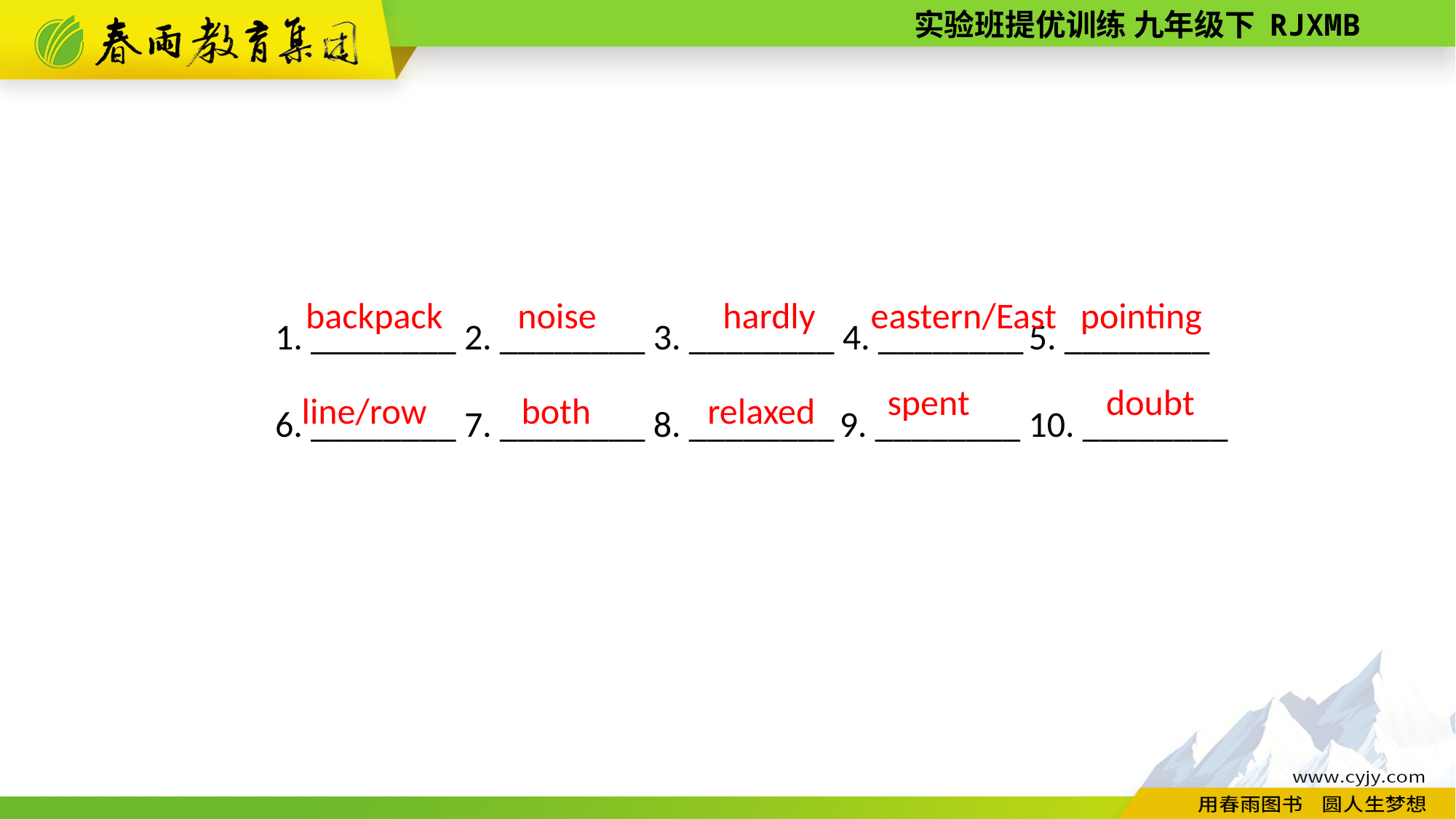

1. ________ 2. ________ 3. ________ 4. ________ 5. ________
6. ________ 7. ________ 8. ________ 9. ________ 10. ________
pointing
eastern/East
noise
hardly
backpack
doubt
spent
both
relaxed
line/row